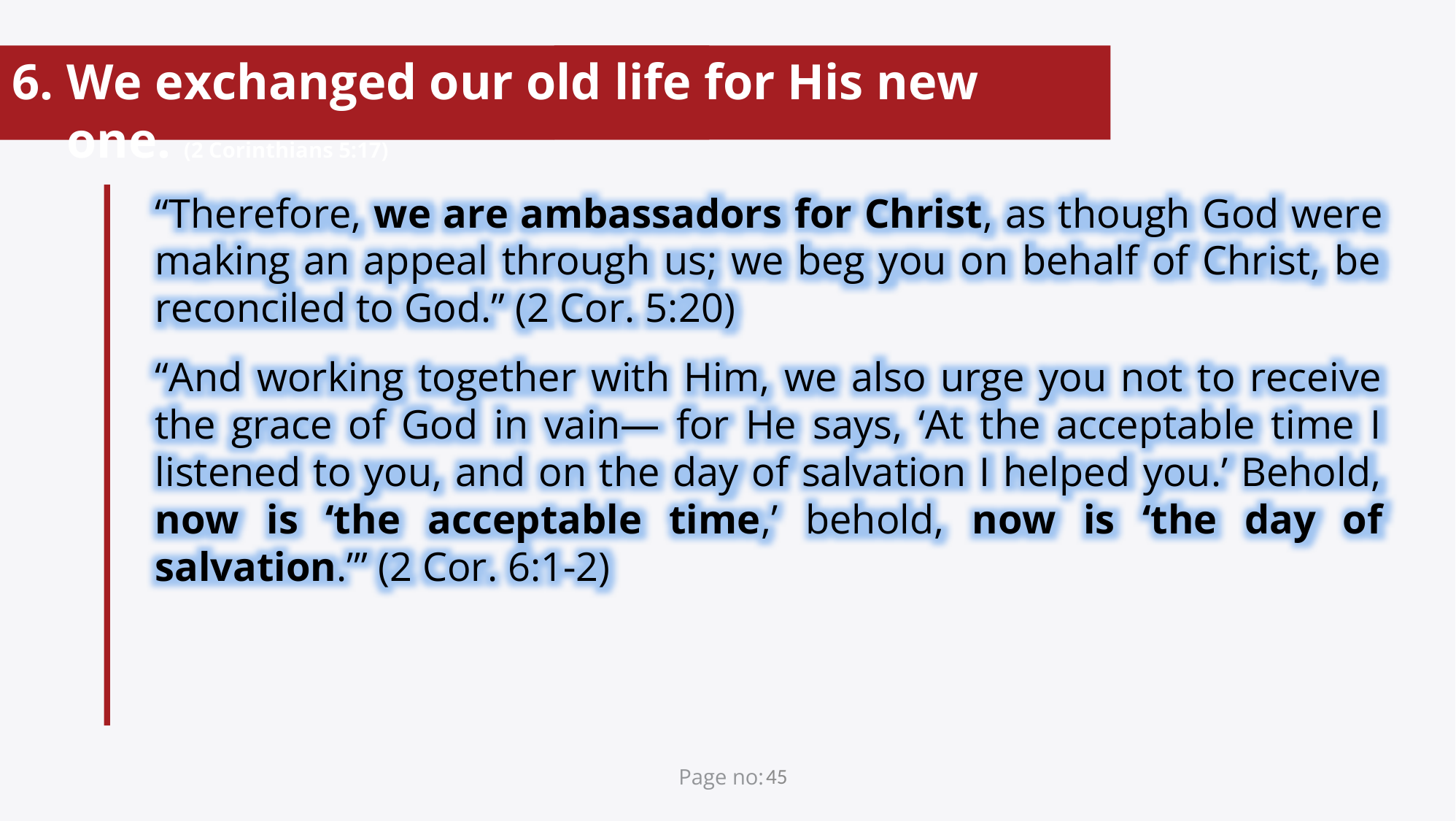

We exchanged our old life for His new one. (2 Corinthians 5:17)

“Therefore, we are ambassadors for Christ, as though God were making an appeal through us; we beg you on behalf of Christ, be reconciled to God.” (2 Cor. 5:20)
“And working together with Him, we also urge you not to receive the grace of God in vain— for He says, ‘At the acceptable time I listened to you, and on the day of salvation I helped you.’ Behold, now is ‘the acceptable time,’ behold, now is ‘the day of salvation.’” (2 Cor. 6:1-2)